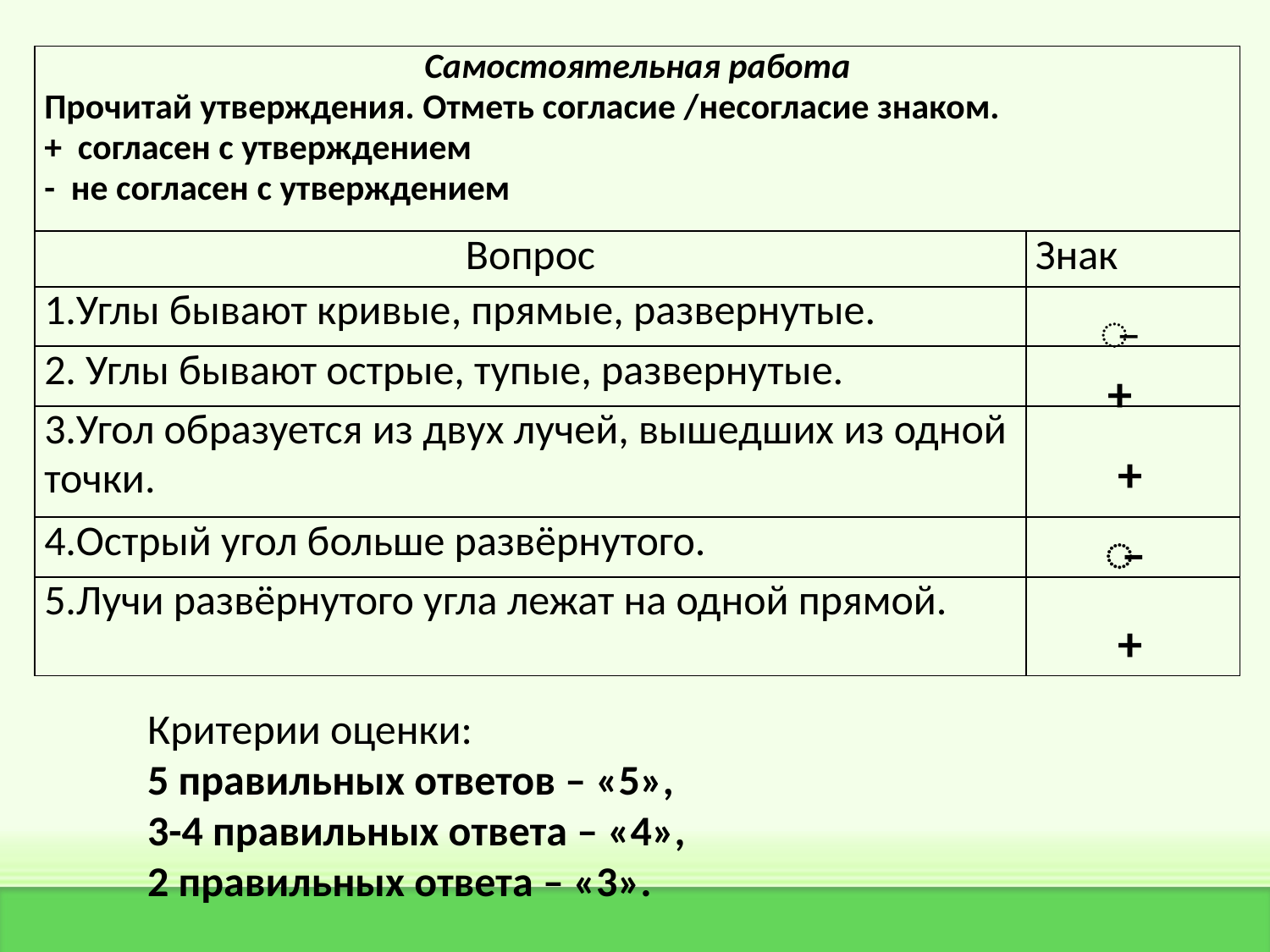

| Самостоятельная работа Прочитай утверждения. Отметь согласие /несогласие знаком. + согласен с утверждением - не согласен с утверждением |  |
| --- | --- |
| Вопрос | Знак |
| 1.Углы бывают кривые, прямые, развернутые. |  |
| 2. Углы бывают острые, тупые, развернутые. |  |
| 3.Угол образуется из двух лучей, вышедших из одной точки. |  |
| 4.Острый угол больше развёрнутого. |  |
| 5.Лучи развёрнутого угла лежат на одной прямой. |  |
̶
+
+
̶
+
Критерии оценки:
5 правильных ответов – «5»,
3-4 правильных ответа – «4»,
2 правильных ответа – «3».